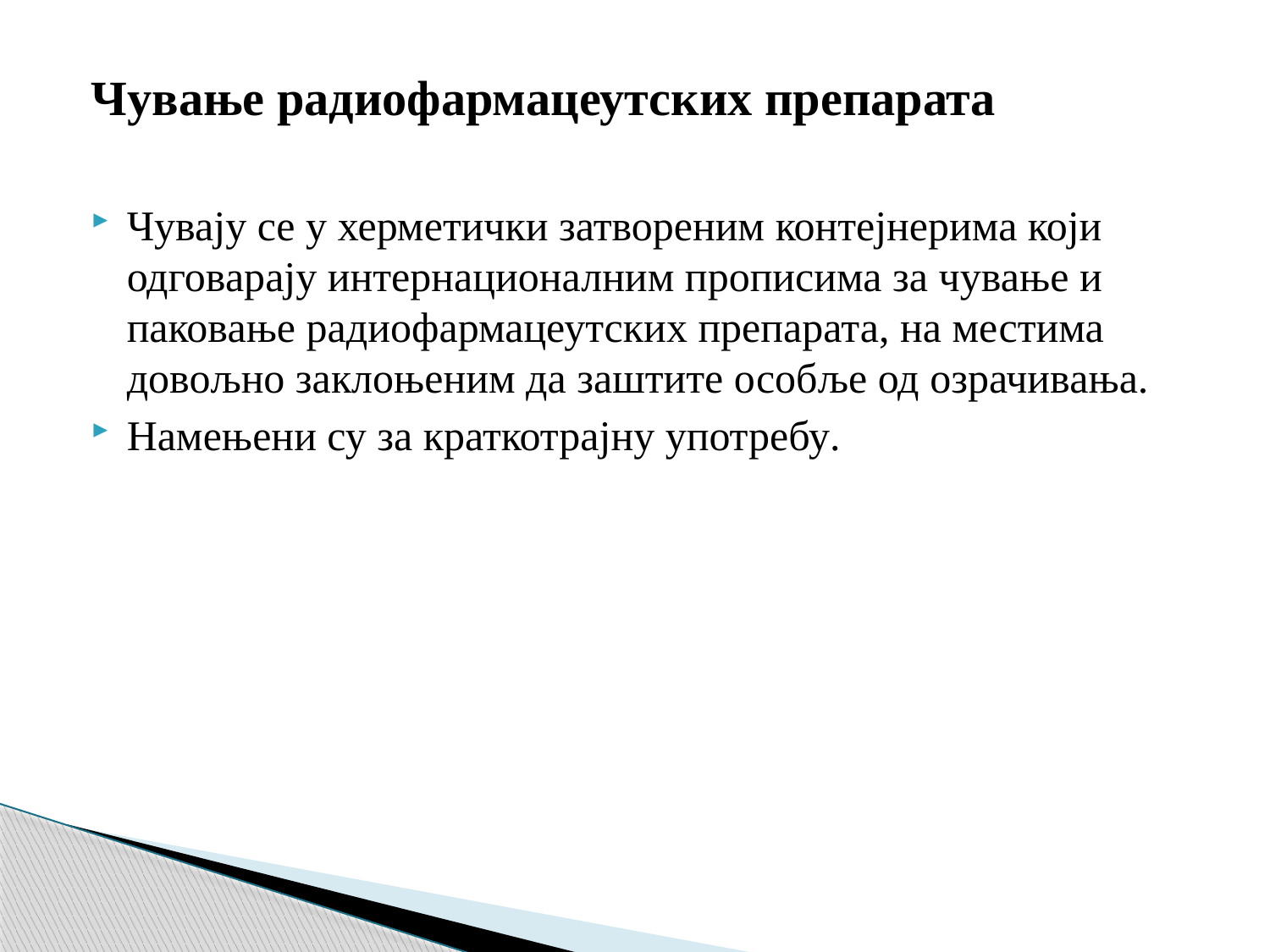

Чување радиофармацеутских препарата

Чувају се у херметички затвореним контејнерима који одговарају интернационалним прописима за чување и паковање радиофармацеутских препарата, на местима довољно заклоњеним да заштите особље од озрачивања.
Намењени су за краткотрајну употребу.